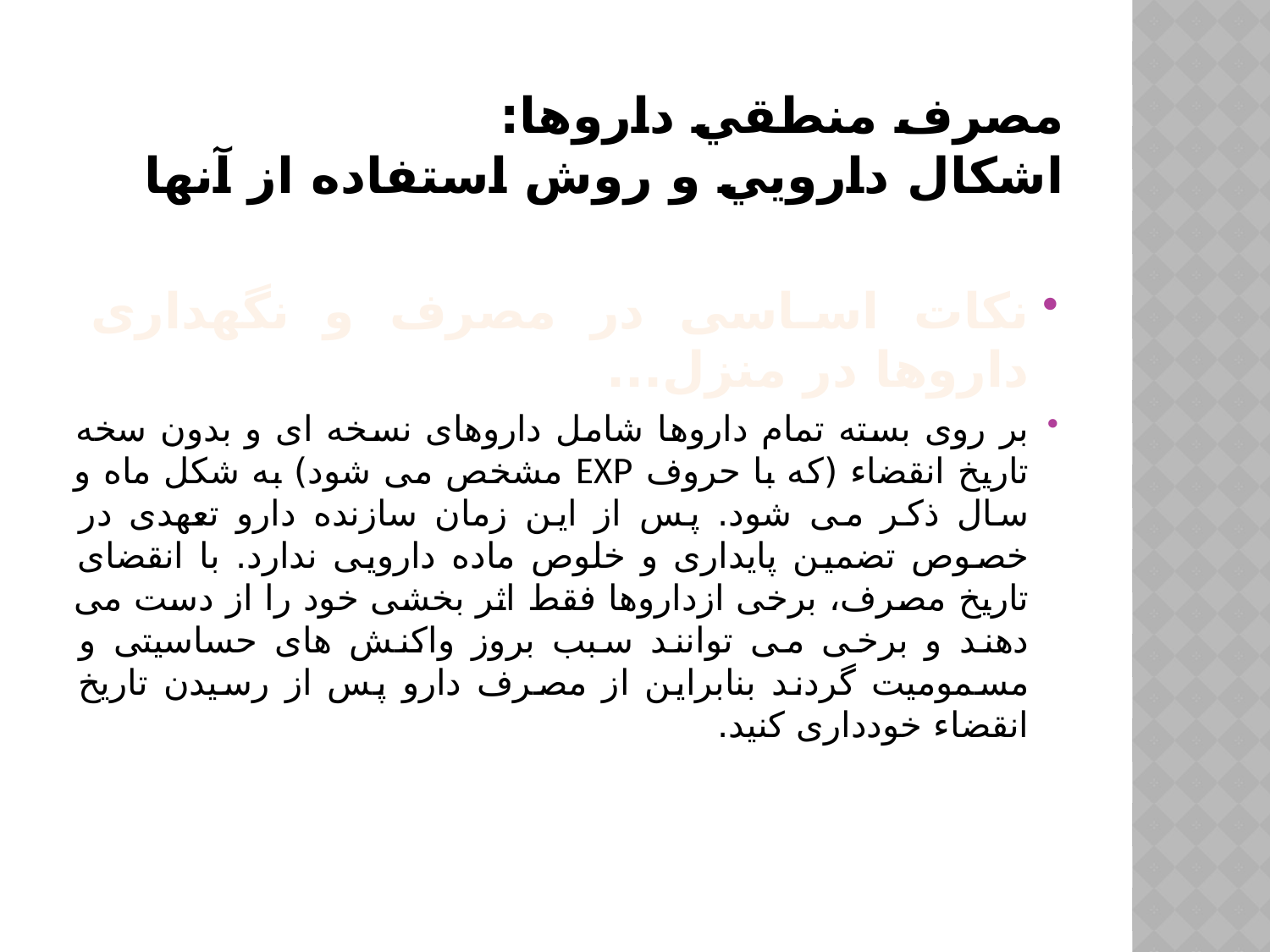

# مصرف منطقي داروها: اشكال دارويي و روش استفاده از آنها

نکات اساسی در مصرف و نگهداری داروها در منزل...
بر روی بسته تمام داروها شامل داروهای نسخه ای و بدون سخه تاریخ انقضاء (که با حروف EXP مشخص می شود) به شکل ماه و سال ذکر می شود. پس از این زمان سازنده دارو تعهدی در خصوص تضمین پایداری و خلوص ماده دارویی ندارد. با انقضای تاریخ مصرف، برخی ازداروها فقط اثر بخشی خود را از دست می دهند و برخی می توانند سبب بروز واکنش های حساسیتی و مسمومیت گردند بنابراین از مصرف دارو پس از رسیدن تاریخ انقضاء خودداری کنید.